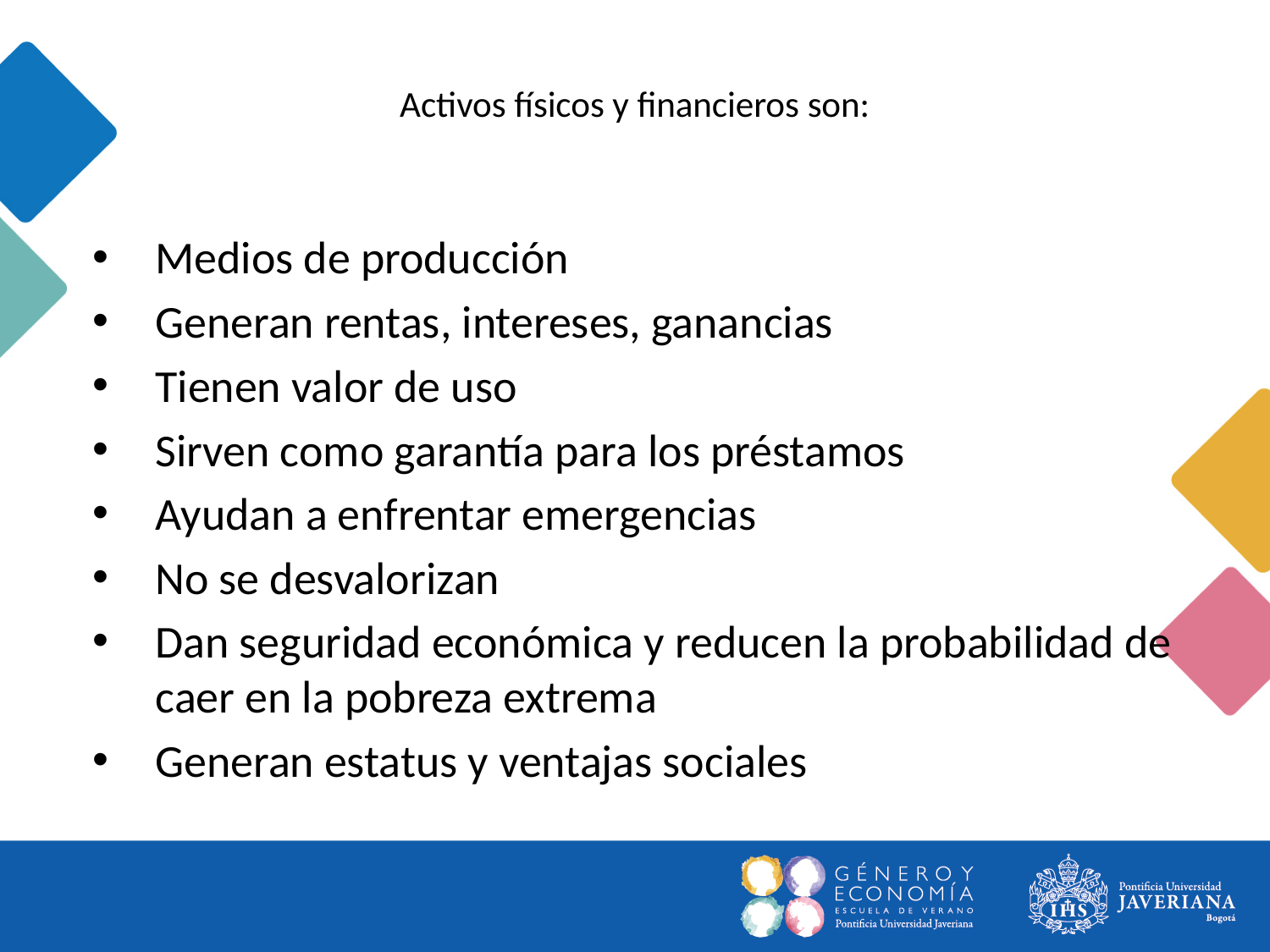

# Activos físicos y financieros son:
Medios de producción
Generan rentas, intereses, ganancias
Tienen valor de uso
Sirven como garantía para los préstamos
Ayudan a enfrentar emergencias
No se desvalorizan
Dan seguridad económica y reducen la probabilidad de caer en la pobreza extrema
Generan estatus y ventajas sociales